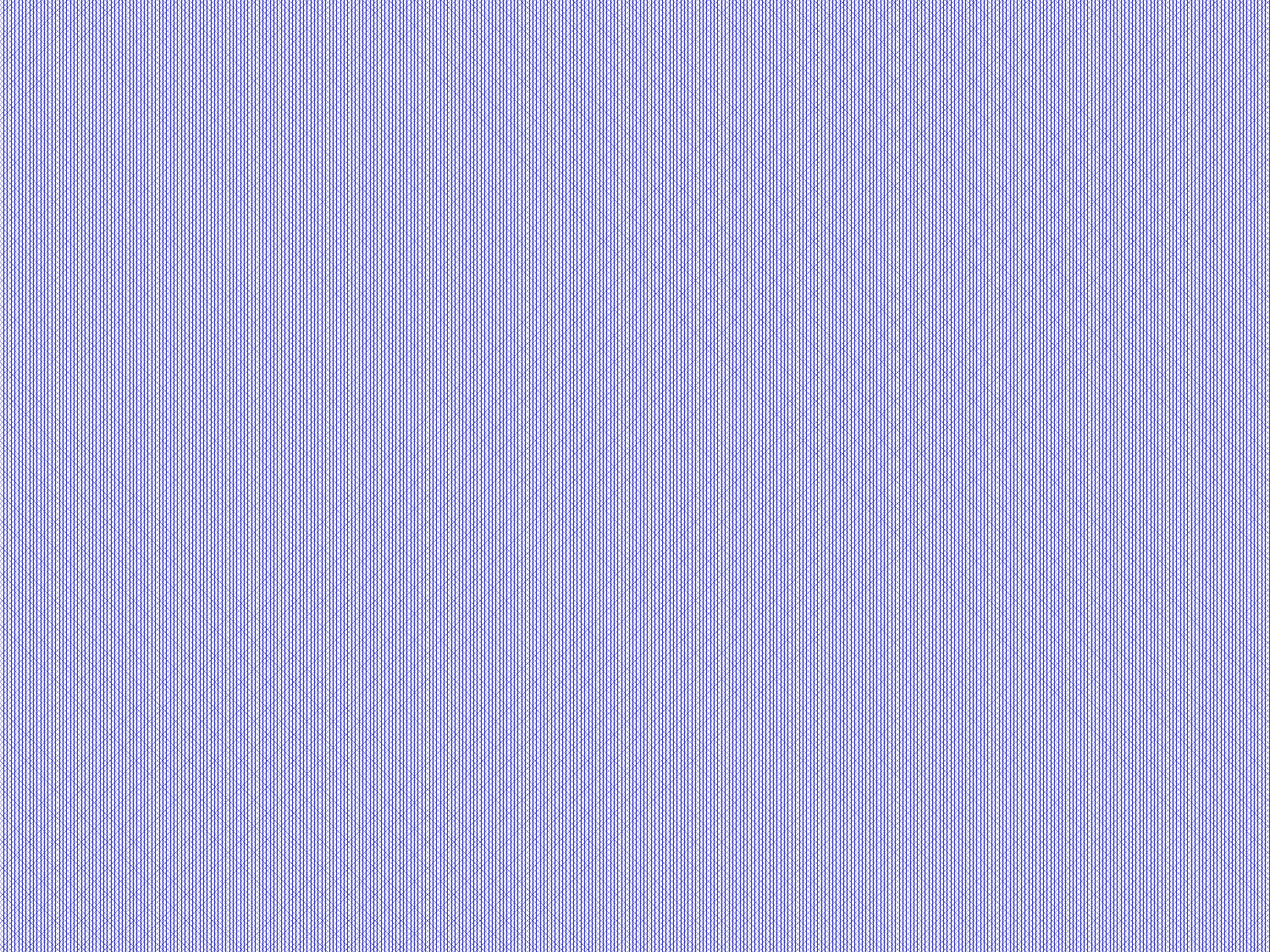

In a eukaryotic cell,
this is where
translation occurs